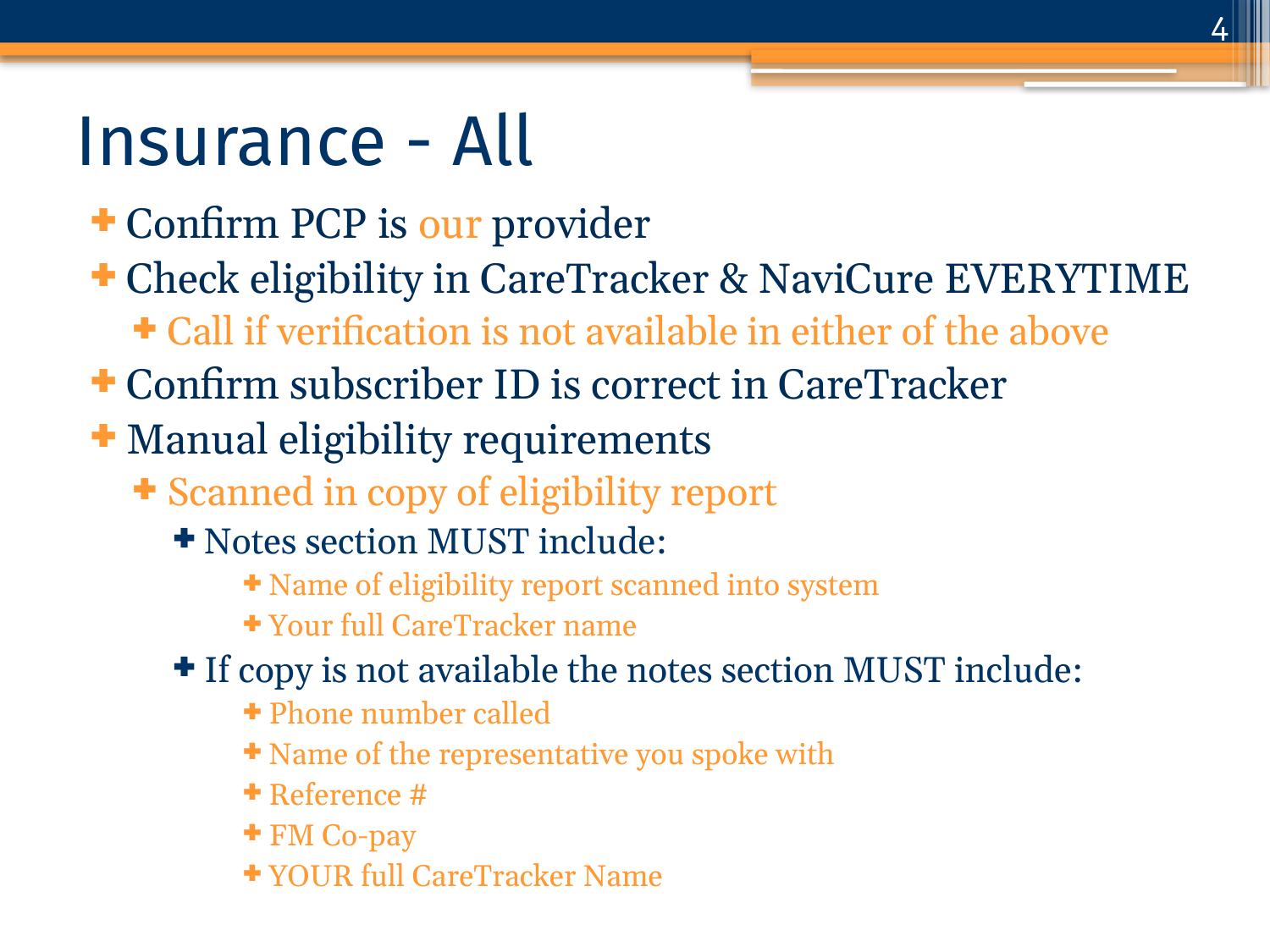

4
# Insurance - All
Confirm PCP is our provider
Check eligibility in CareTracker & NaviCure EVERYTIME
Call if verification is not available in either of the above
Confirm subscriber ID is correct in CareTracker
Manual eligibility requirements
Scanned in copy of eligibility report
Notes section MUST include:
Name of eligibility report scanned into system
Your full CareTracker name
If copy is not available the notes section MUST include:
Phone number called
Name of the representative you spoke with
Reference #
FM Co-pay
YOUR full CareTracker Name